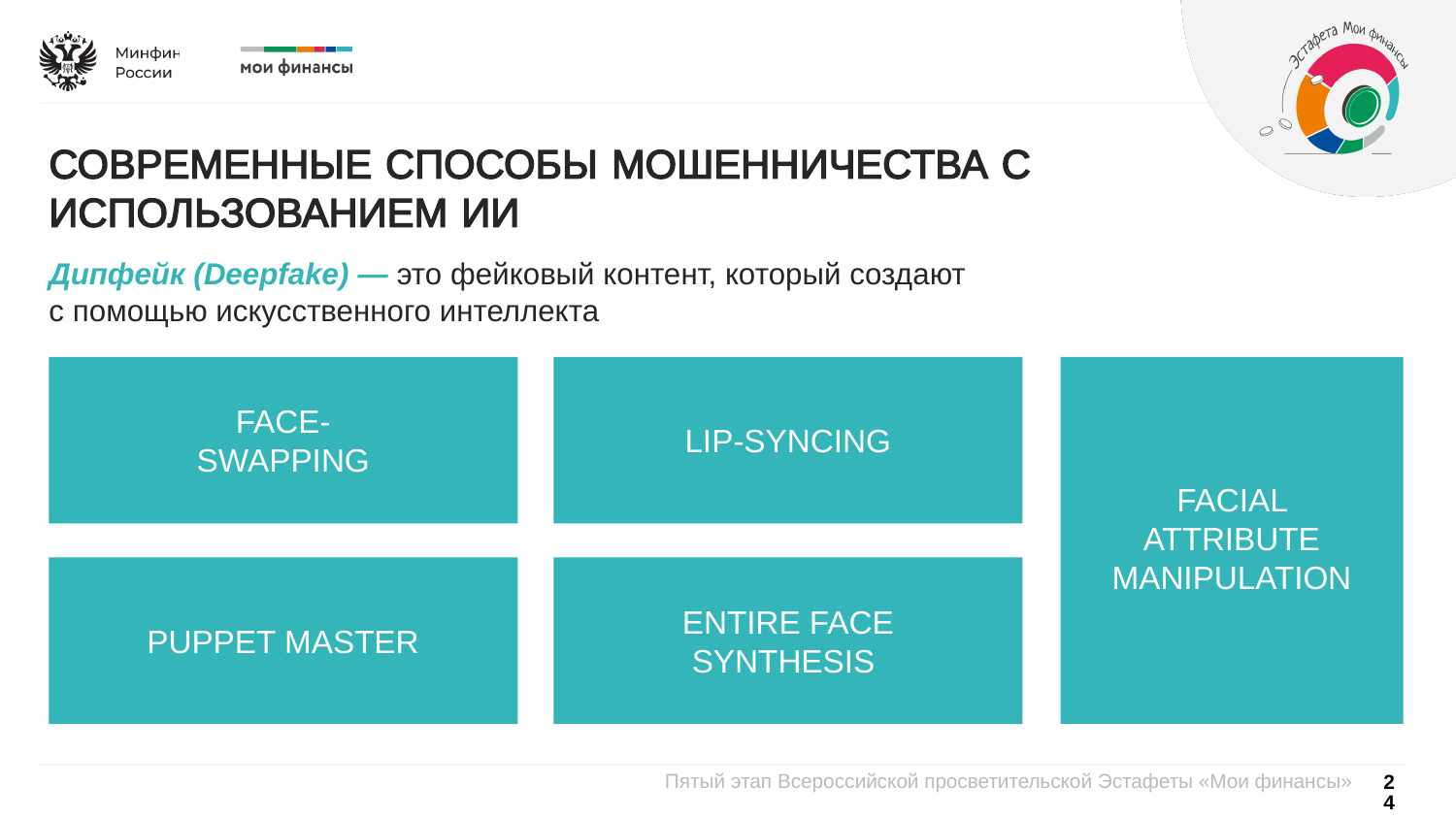

СОВРЕМЕННЫЕ СПОСОБЫ МОШЕННИЧЕСТВА С ИСПОЛЬЗОВАНИЕМ ИИ
Дипфейк (Deepfake) — это фейковый контент, который создают с помощью искусственного интеллекта

FACE-SWAPPING
LIP-SYNCING
FACIAL ATTRIBUTE MANIPULATION

ENTIRE FACE SYNTHESIS
PUPPET MASTER
24